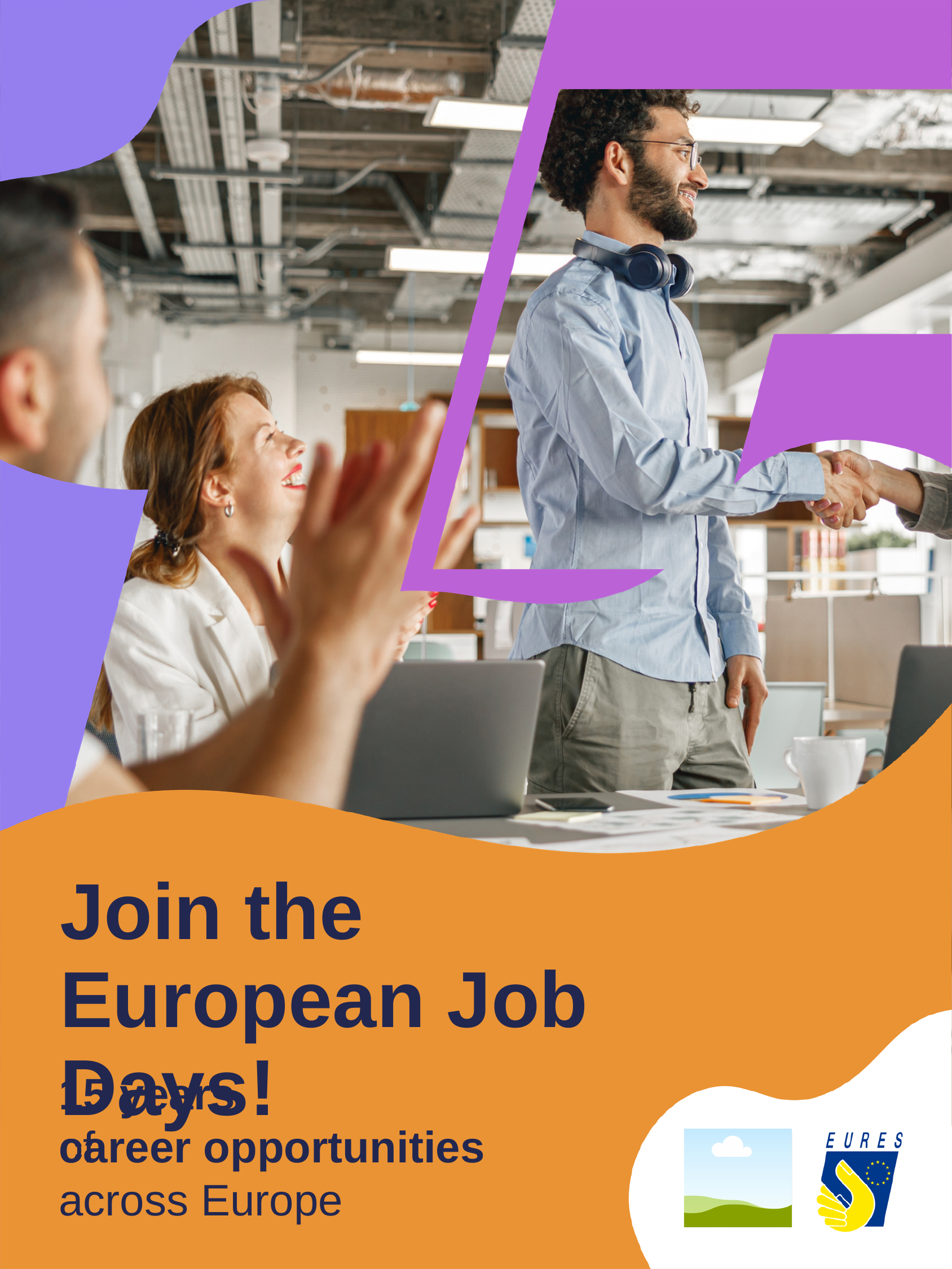

Join the
European Job Days!
15 years of
career opportunities across Europe